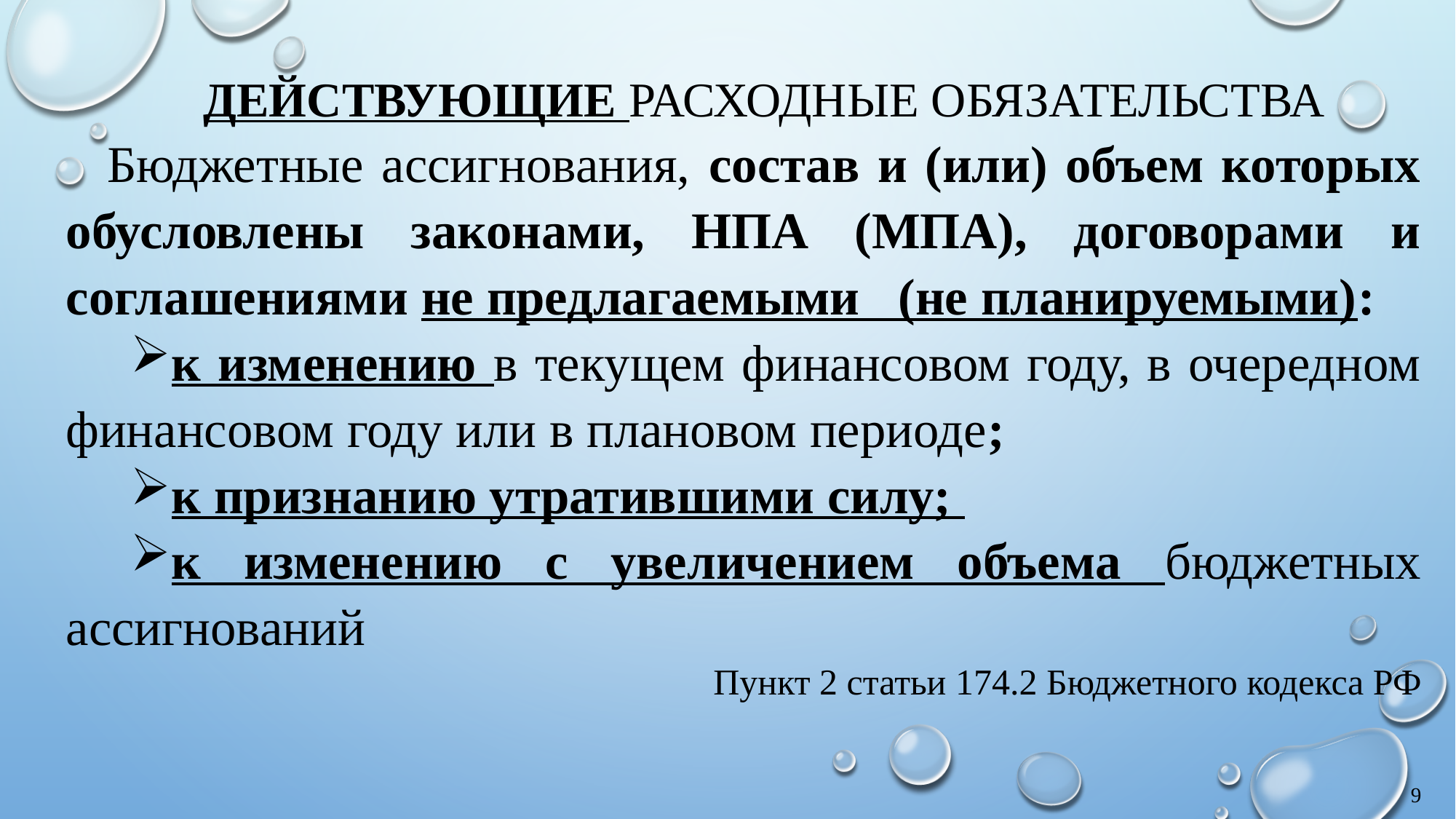

ДЕЙСТВУЮЩИЕ РАСХОДНЫЕ ОБЯЗАТЕЛЬСТВА
Бюджетные ассигнования, состав и (или) объем которых обусловлены законами, НПА (МПА), договорами и соглашениями не предлагаемыми   (не планируемыми):
к изменению в текущем финансовом году, в очередном финансовом году или в плановом периоде;
к признанию утратившими силу;
к изменению с увеличением объема бюджетных ассигнований
Пункт 2 статьи 174.2 Бюджетного кодекса РФ
9